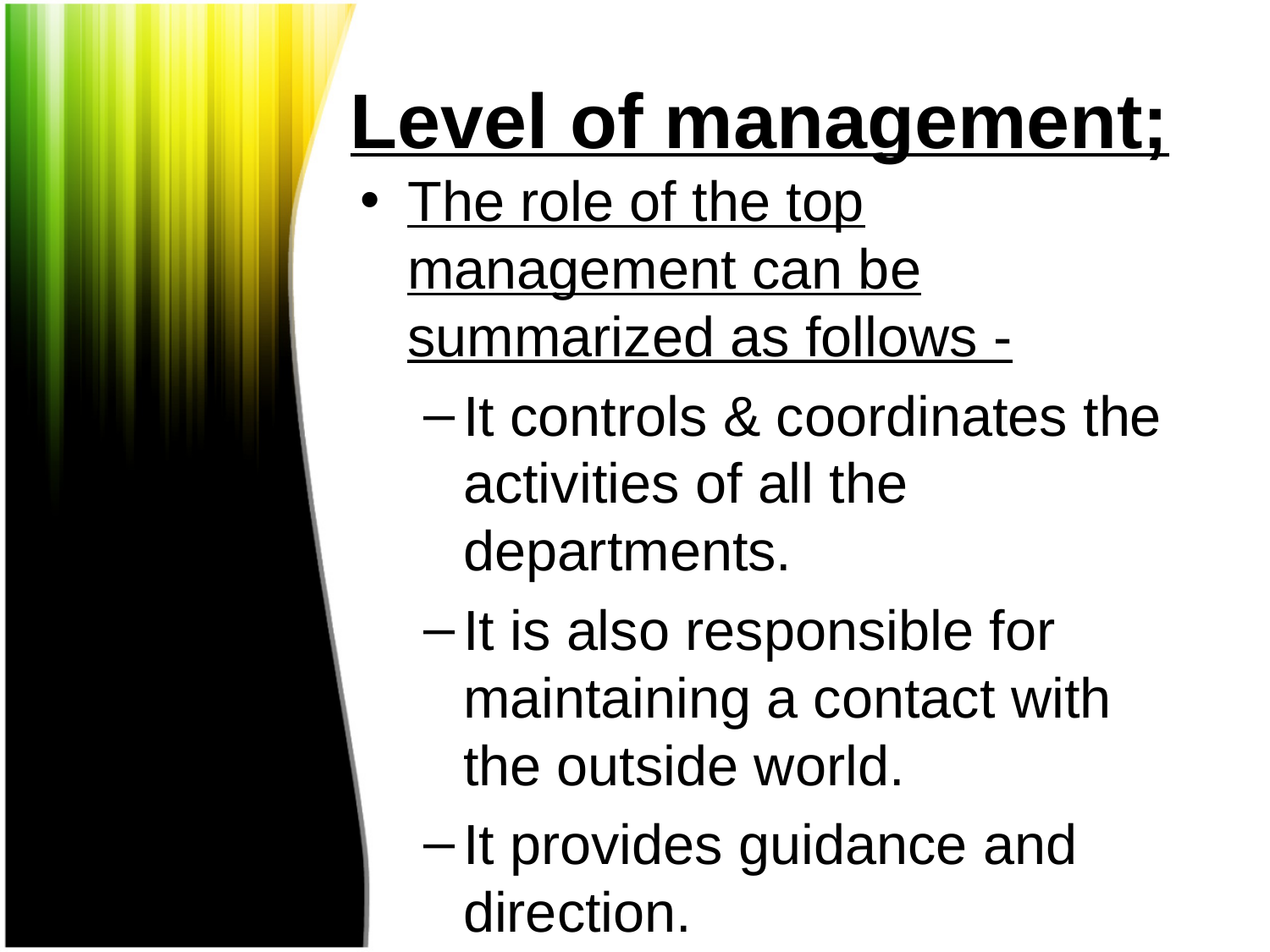

# Level of management;
The role of the top management can be summarized as follows -
It controls & coordinates the activities of all the departments.
It is also responsible for maintaining a contact with the outside world.
It provides guidance and direction.